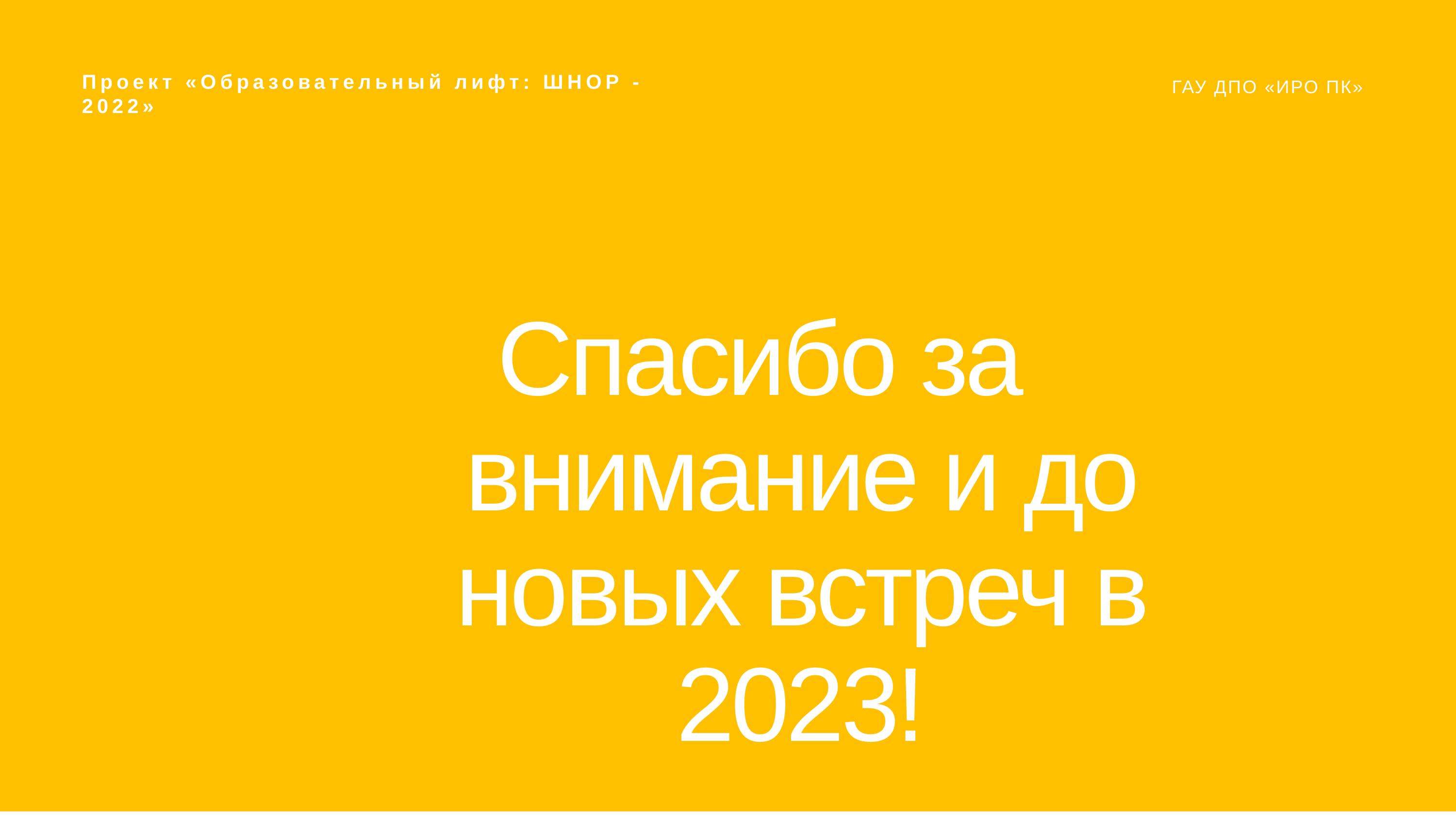

Проект «Образовательный лифт: ШНОР - 2022»
ГАУ ДПО «ИРО ПК»
Спасибо за внимание и до новых встреч в 2023!